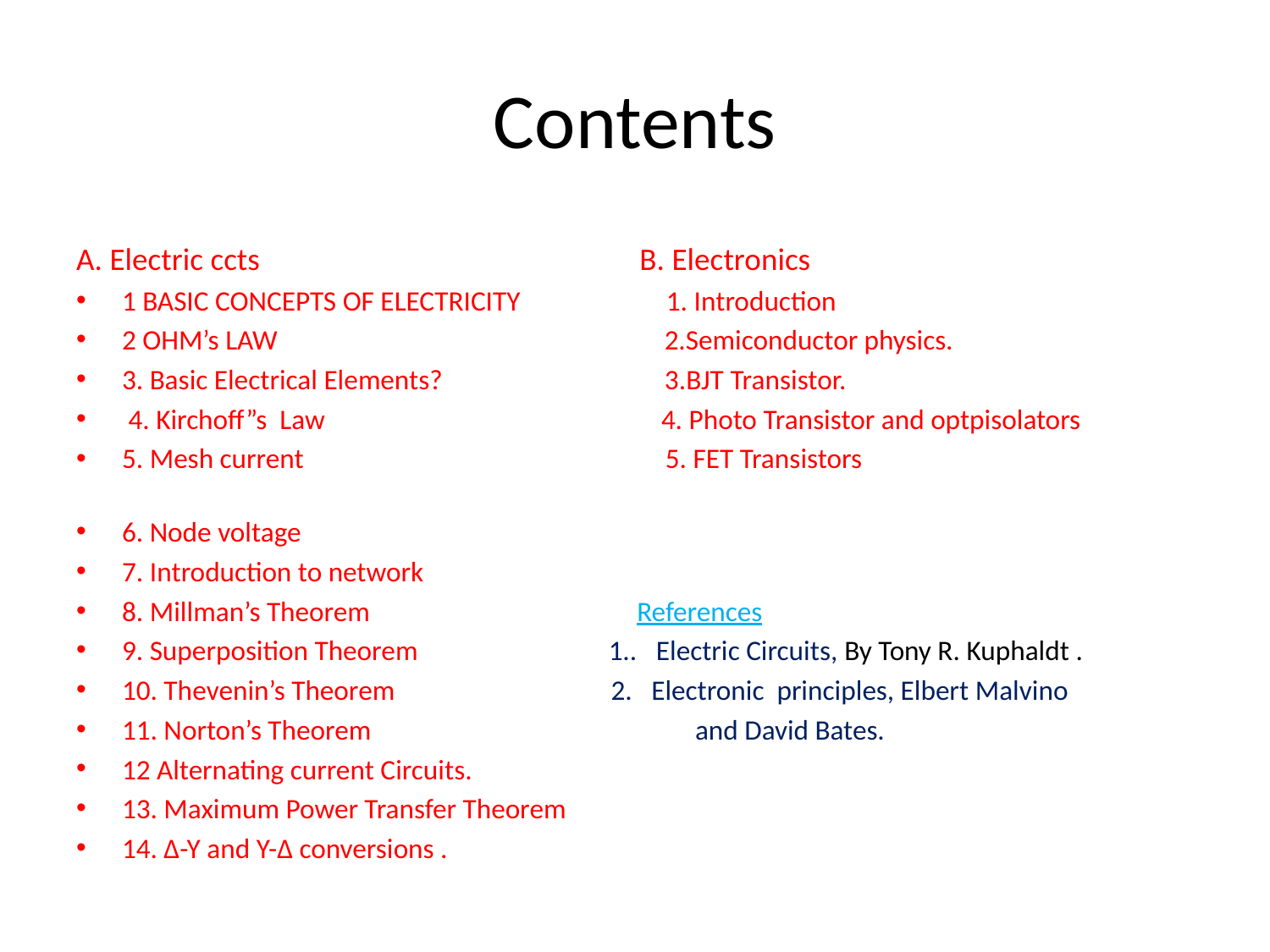

# Contents
A. Electric ccts                                                     B. Electronics
1 BASIC CONCEPTS OF ELECTRICITY                       1. Introduction
2 OHM’s LAW                                                             2.Semiconductor physics.
3. Basic Electrical Elements?                                   3.BJT Transistor.
 4. Kirchoff”s  Law                                                     4. Photo Transistor and optpisolators
5. Mesh current                                                         5. FET Transistors
6. Node voltage
7. Introduction to network
8. Millman’s Theorem                                          References
9. Superposition Theorem                              1..   Electric Circuits, By Tony R. Kuphaldt .
10. Thevenin’s Theorem                                  2.   Electronic  principles, Elbert Malvino
11. Norton’s Theorem                                                   and David Bates.
12 Alternating current Circuits.
13. Maximum Power Transfer Theorem
14. ∆-Y and Y-∆ conversions .